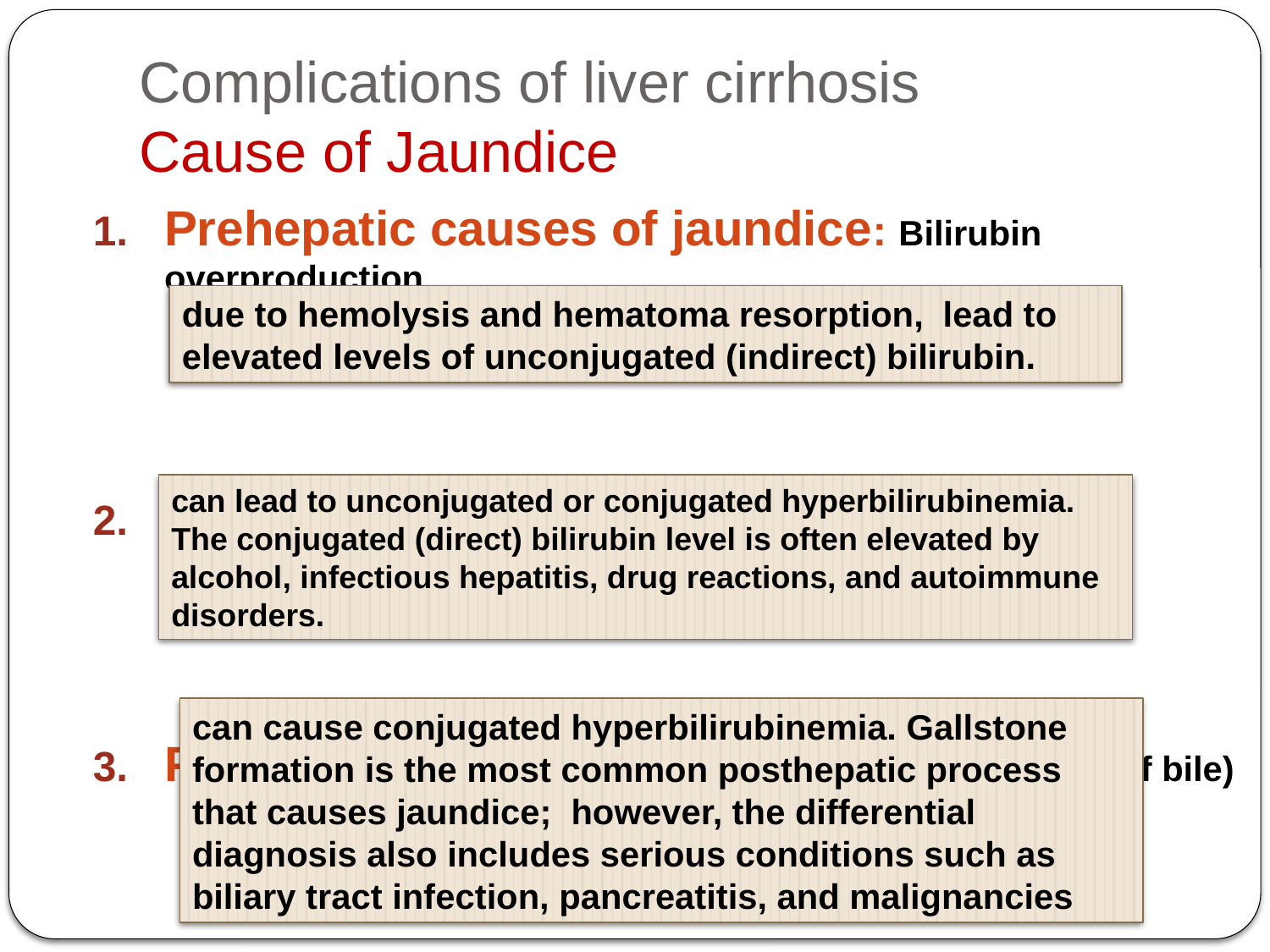

# Complications of liver cirrhosis Cause of Jaundice
Prehepatic causes of jaundice: Bilirubin overproduction

Intrahepatic disorders

Posthepatic disorders  (Obstruction of the flow of bile)
due to hemolysis and hematoma resorption,  lead to elevated levels of unconjugated (indirect) bilirubin.
can lead to unconjugated or conjugated hyperbilirubinemia. The conjugated (direct) bilirubin level is often elevated by alcohol, infectious hepatitis, drug reactions, and autoimmune disorders.
can cause conjugated hyperbilirubinemia. Gallstone formation is the most common posthepatic process that causes jaundice;  however, the differential diagnosis also includes serious conditions such as biliary tract infection, pancreatitis, and malignancies